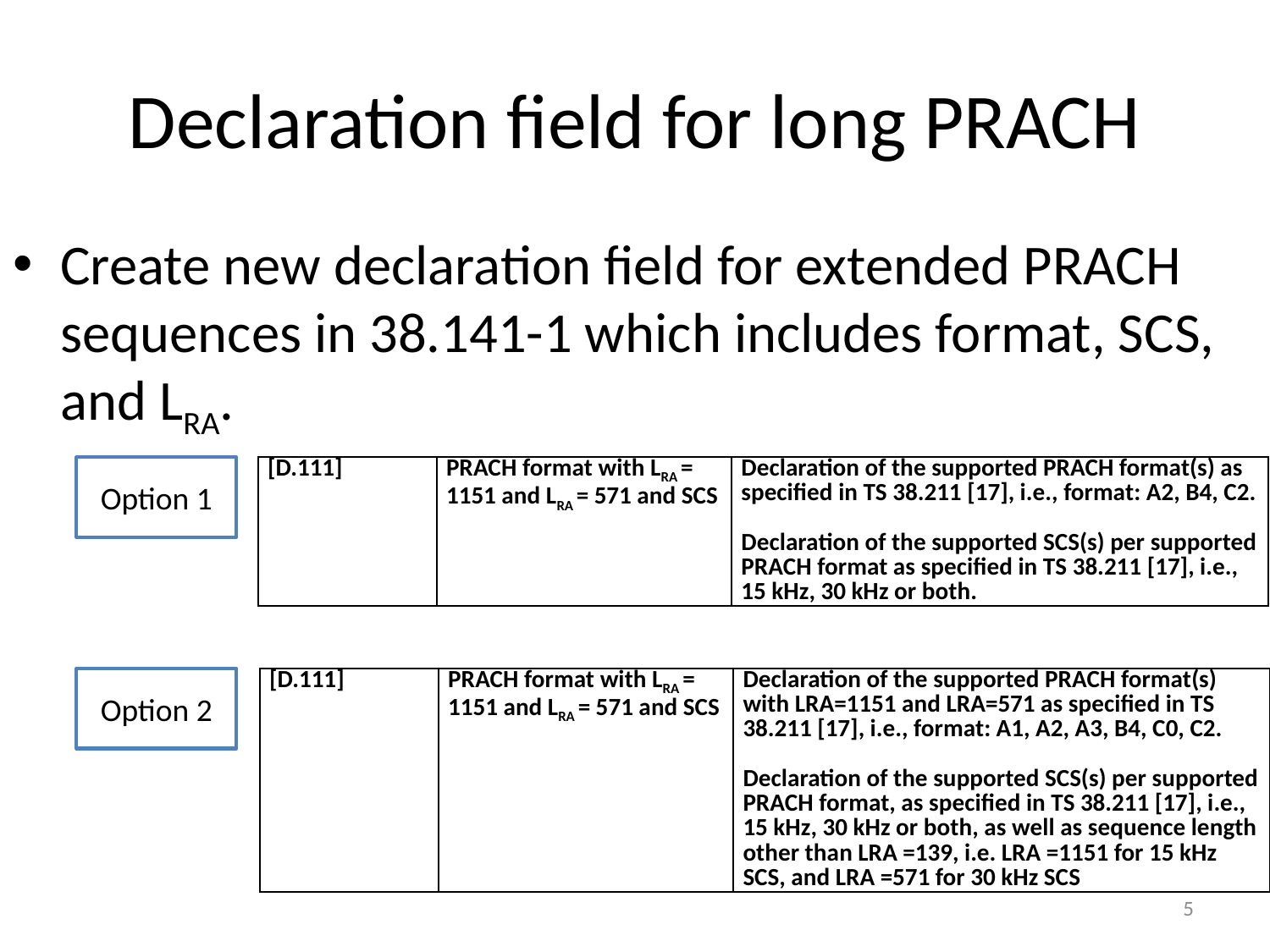

# Declaration field for long PRACH
Create new declaration field for extended PRACH sequences in 38.141-1 which includes format, SCS, and LRA.

Option 1
| [D.111] | PRACH format with LRA = 1151 and LRA = 571 and SCS | Declaration of the supported PRACH format(s) as specified in TS 38.211 [17], i.e., format: A2, B4, C2.   Declaration of the supported SCS(s) per supported PRACH format as specified in TS 38.211 [17], i.e., 15 kHz, 30 kHz or both. |
| --- | --- | --- |
Option 2
| [D.111] | PRACH format with LRA = 1151 and LRA = 571 and SCS | Declaration of the supported PRACH format(s) with LRA=1151 and LRA=571 as specified in TS 38.211 [17], i.e., format: A1, A2, A3, B4, C0, C2. Declaration of the supported SCS(s) per supported PRACH format, as specified in TS 38.211 [17], i.e., 15 kHz, 30 kHz or both, as well as sequence length other than LRA =139, i.e. LRA =1151 for 15 kHz SCS, and LRA =571 for 30 kHz SCS |
| --- | --- | --- |
5